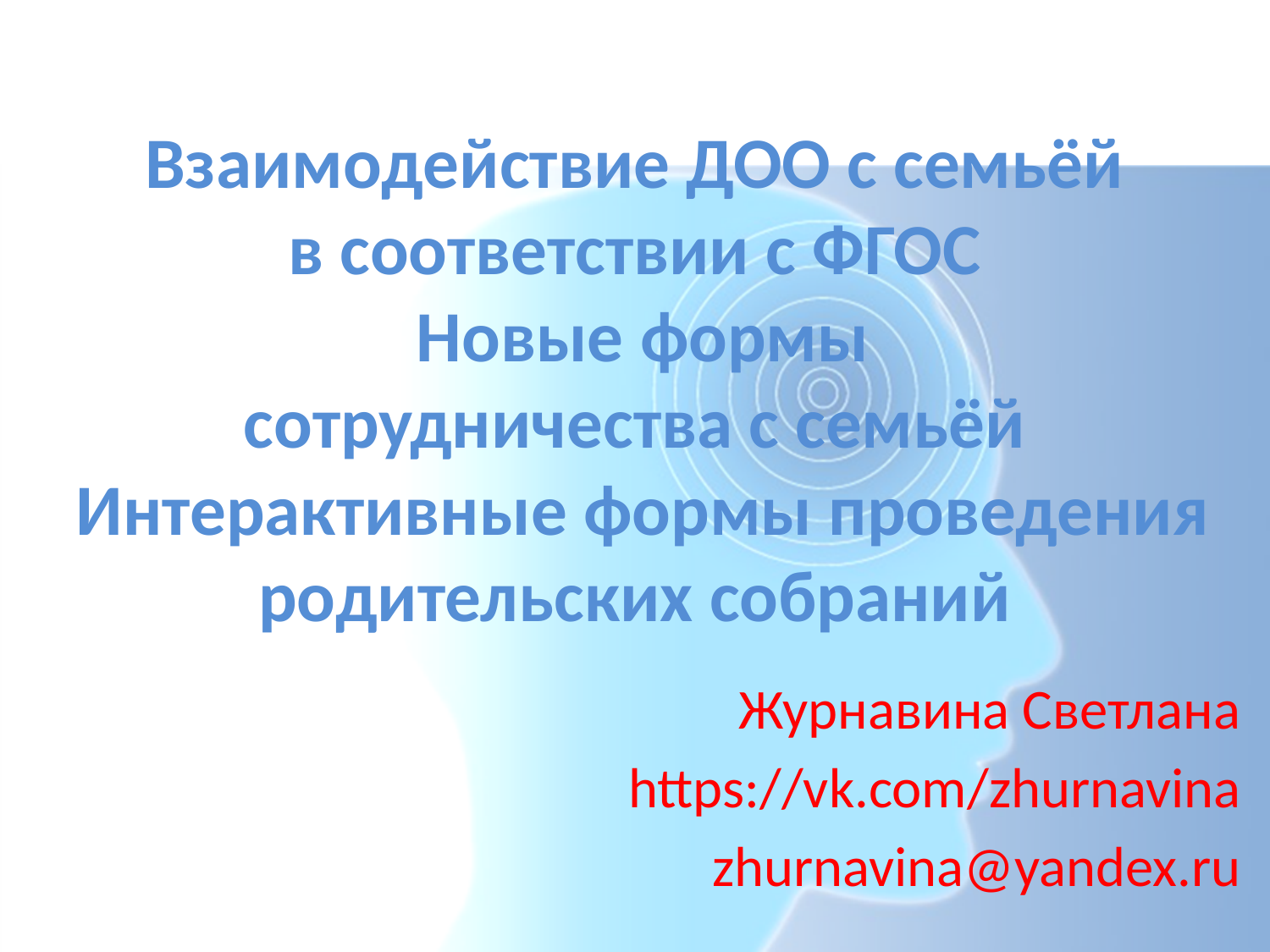

# Взаимодействие ДОО с семьёй в соответствии с ФГОС Новые формы сотрудничества с семьёй Интерактивные формы проведения родительских собраний
Журнавина Светлана
https://vk.com/zhurnavina
zhurnavina@yandex.ru